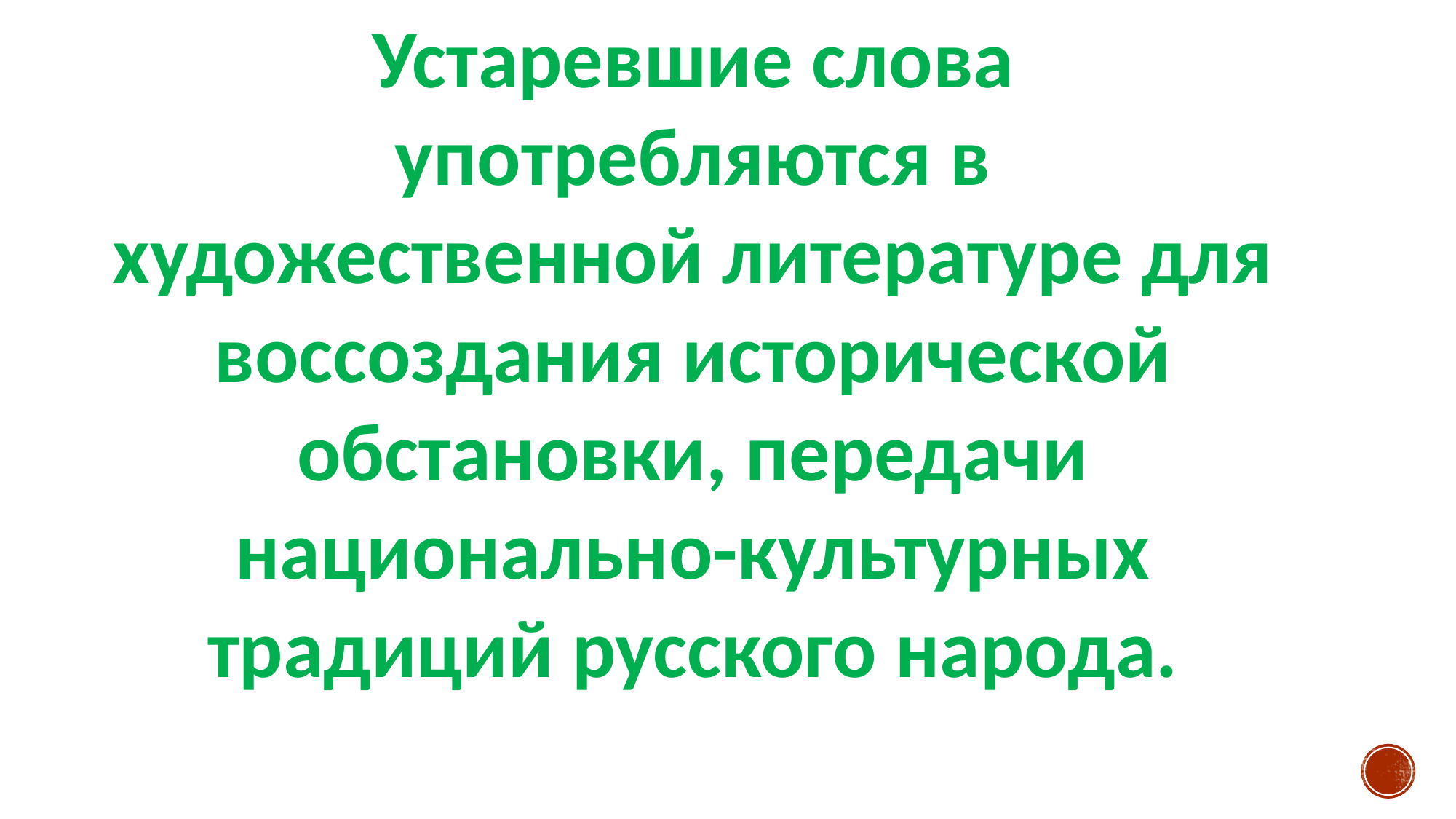

Устаревшие слова употребляются в художественной литературе для воссоздания исторической обстановки, передачи национально-культурных традиций русского народа.